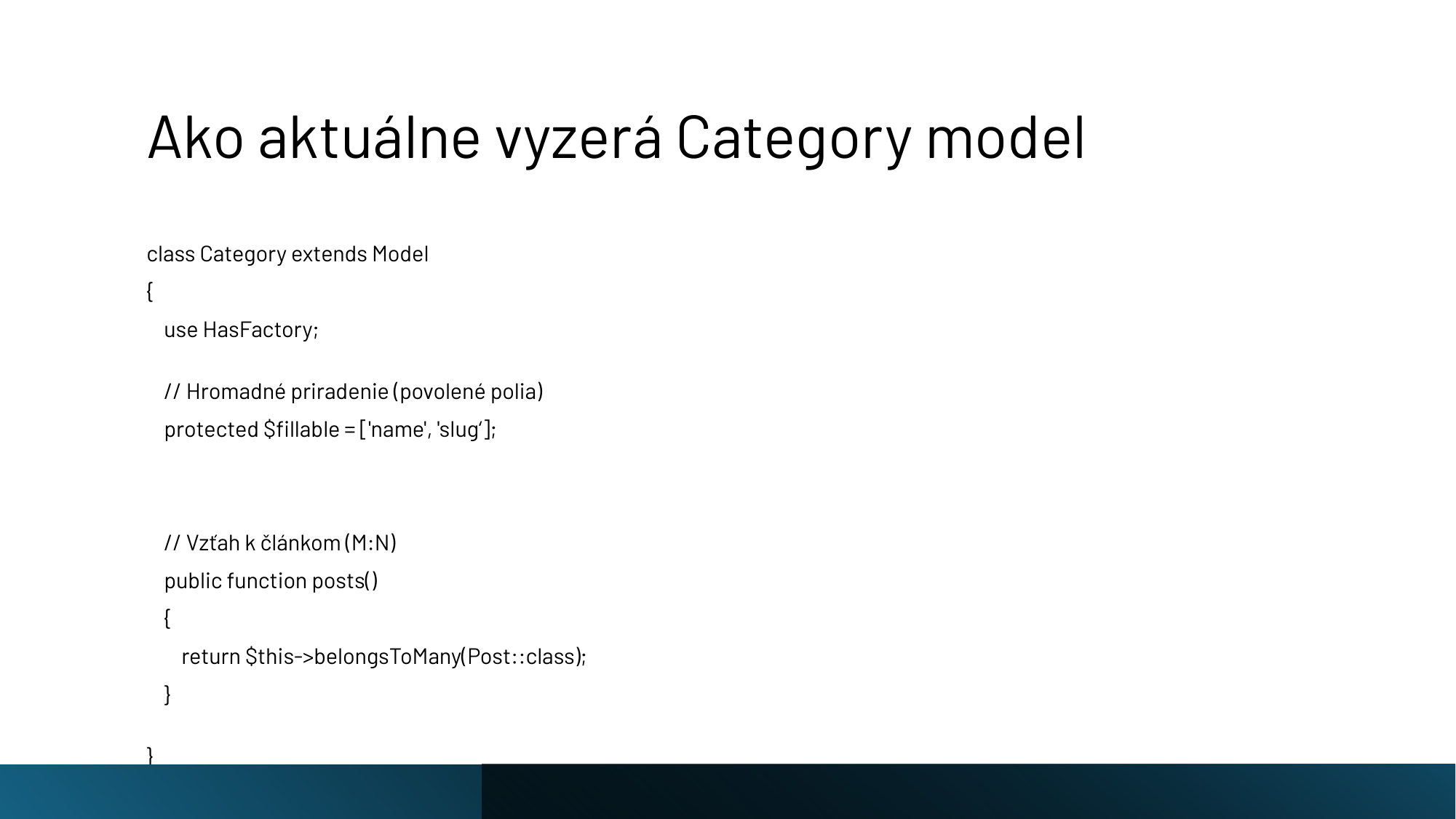

# Ako aktuálne vyzerá Category model
class Category extends Model
{
    use HasFactory;
    // Hromadné priradenie (povolené polia)
    protected $fillable = ['name', 'slug‘];

    // Vzťah k článkom (M:N)
    public function posts()
    {
        return $this->belongsToMany(Post::class);
    }
}